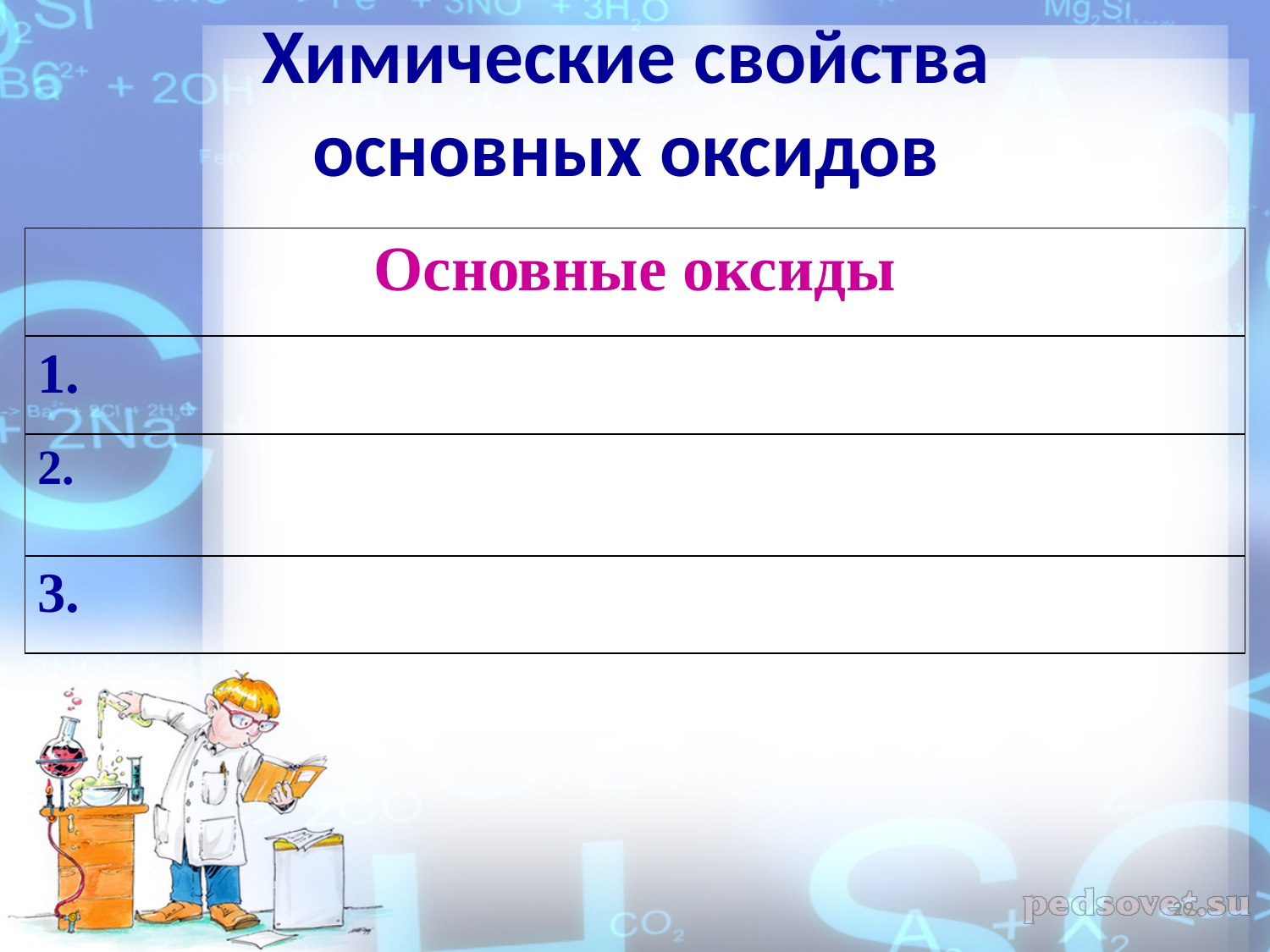

# Химические свойства основных оксидов
| Основные оксиды |
| --- |
| 1. |
| 2. |
| 3. |
29